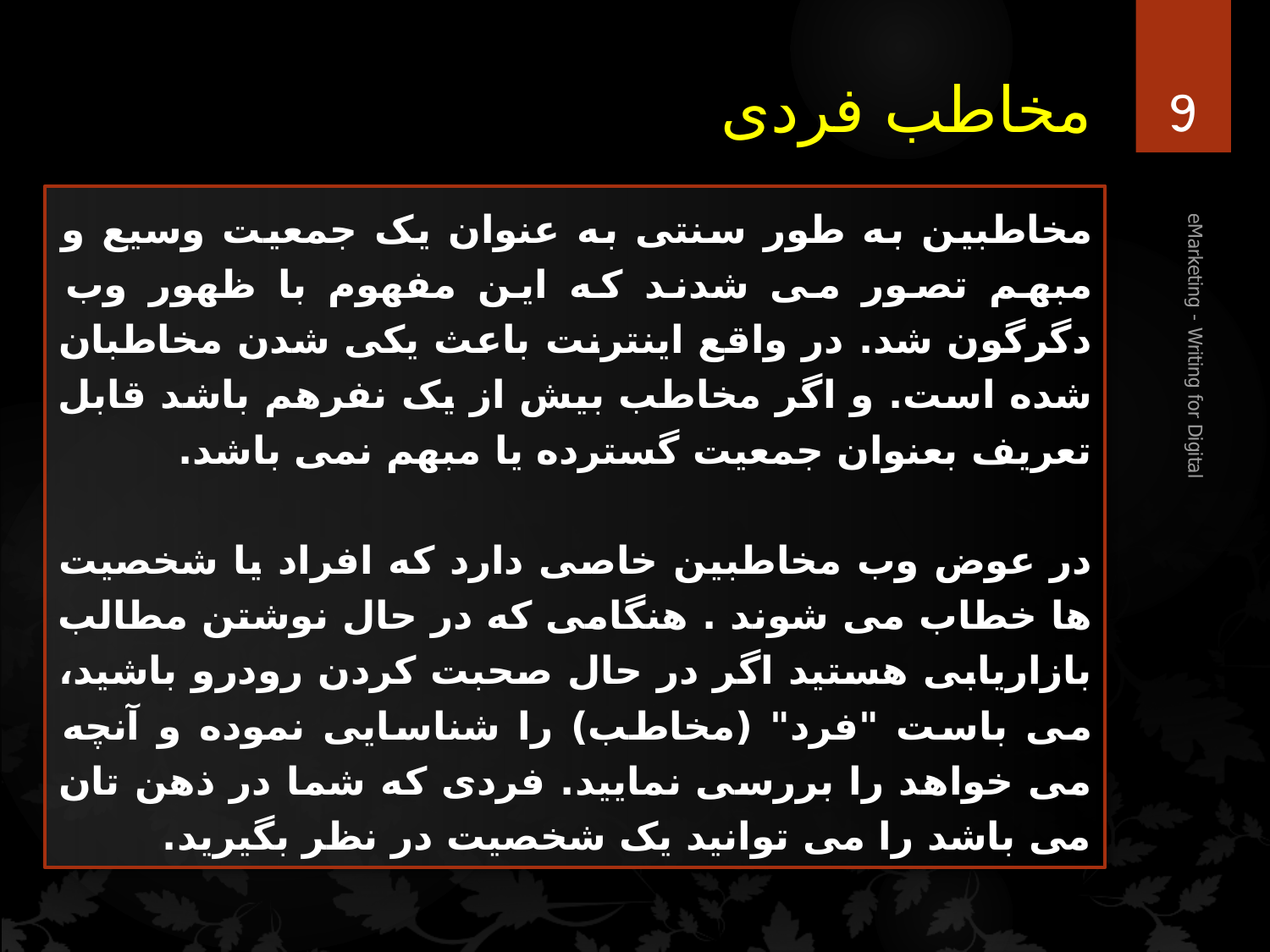

9
# مخاطب فردی
مخاطبین به طور سنتی به عنوان یک جمعیت وسیع و مبهم تصور می شدند که این مفهوم با ظهور وب دگرگون شد. در واقع اینترنت باعث یکی شدن مخاطبان شده است. و اگر مخاطب بیش از یک نفرهم باشد قابل تعریف بعنوان جمعیت گسترده یا مبهم نمی باشد.

در عوض وب مخاطبین خاصی دارد که افراد یا شخصیت ها خطاب می شوند . هنگامی که در حال نوشتن مطالب بازاریابی هستید اگر در حال صحبت کردن رودرو باشید، می باست "فرد" (مخاطب) را شناسایی نموده و آنچه می خواهد را بررسی نمایید. فردی که شما در ذهن تان می باشد را می توانید یک شخصیت در نظر بگیرید.
eMarketing - Writing for Digital